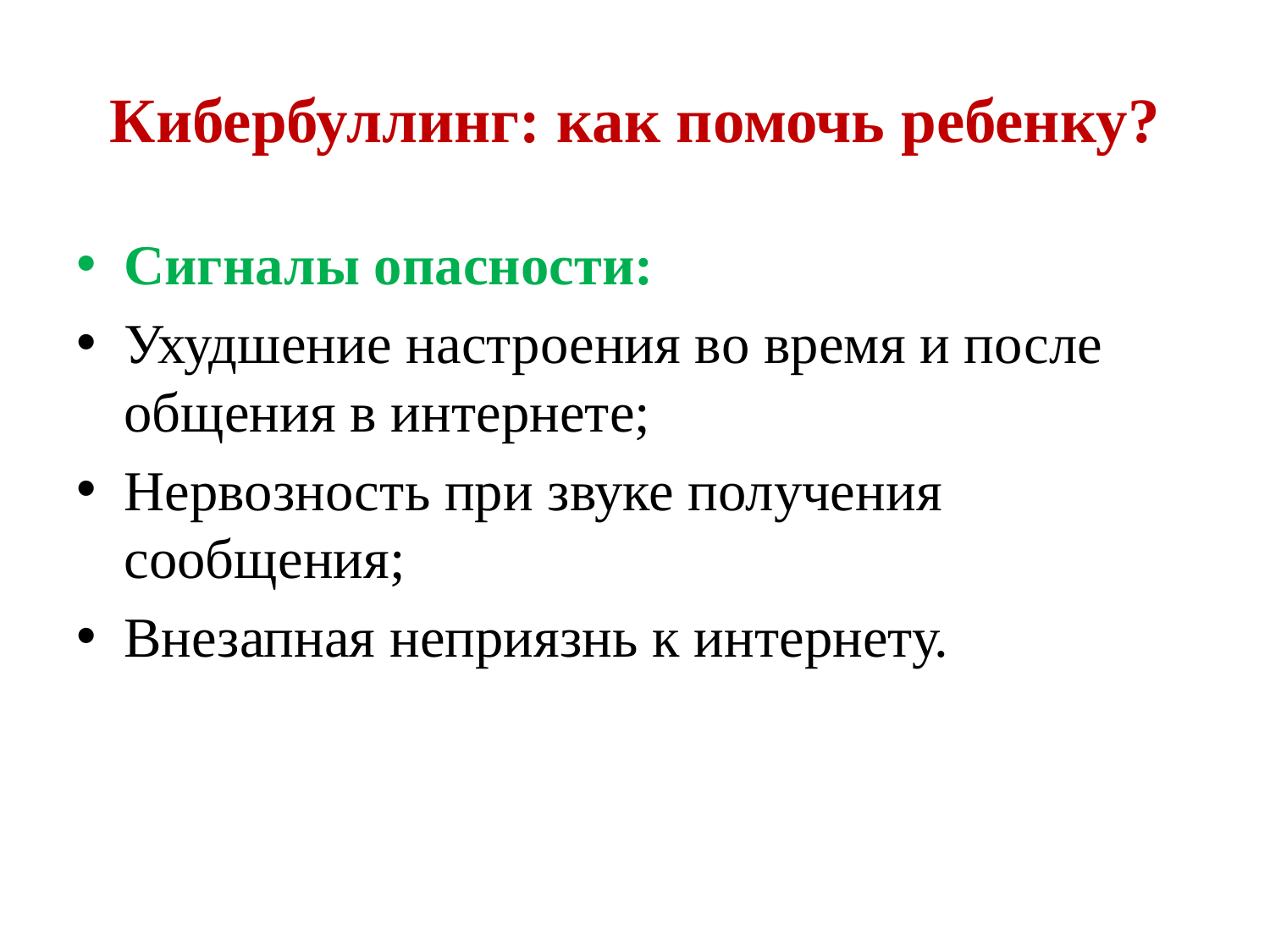

# Кибербуллинг: как помочь ребенку?
Сигналы опасности:
Ухудшение настроения во время и после общения в интернете;
Нервозность при звуке получения сообщения;
Внезапная неприязнь к интернету.